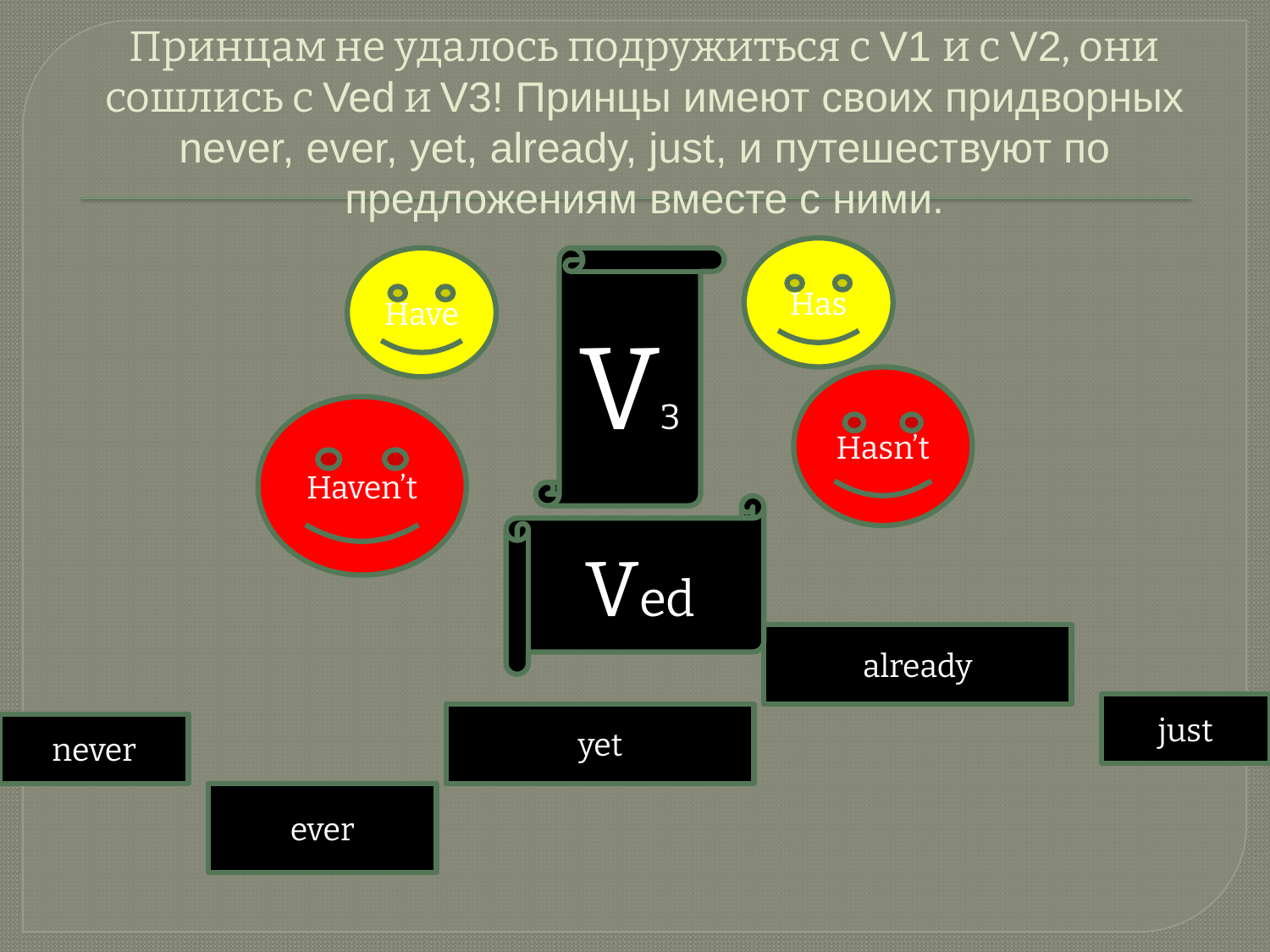

# Принцам не удалось подружиться с V1 и с V2, они сошлись с Ved и V3! Принцы имеют своих придворных never, ever, yet, already, just, и путешествуют по предложениям вместе с ними.
Has
Have
V3
Hasn’t
Haven’t
Ved
already
just
yet
never
ever